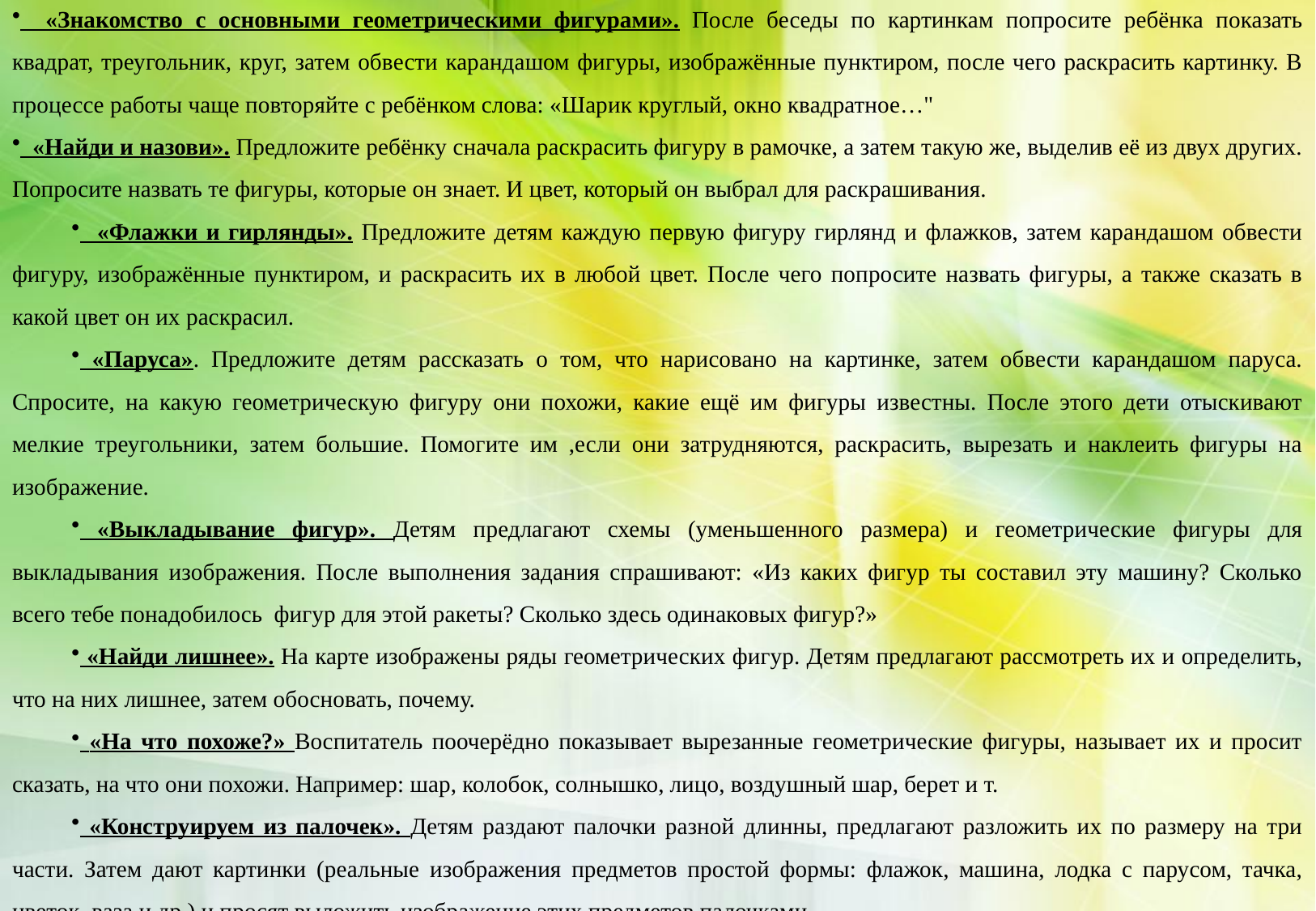

«Знакомство с основными геометрическими фигурами». После беседы по картинкам попросите ребёнка показать квадрат, треугольник, круг, затем обвести карандашом фигуры, изображённые пунктиром, после чего раскрасить картинку. В процессе работы чаще повторяйте с ребёнком слова: «Шарик круглый, окно квадратное…"
  «Найди и назови». Предложите ребёнку сначала раскрасить фигуру в рамочке, а затем такую же, выделив её из двух других. Попросите назвать те фигуры, которые он знает. И цвет, который он выбрал для раскрашивания.
  «Флажки и гирлянды». Предложите детям каждую первую фигуру гирлянд и флажков, затем карандашом обвести фигуру, изображённые пунктиром, и раскрасить их в любой цвет. После чего попросите назвать фигуры, а также сказать в какой цвет он их раскрасил.
 «Паруса». Предложите детям рассказать о том, что нарисовано на картинке, затем обвести карандашом паруса. Спросите, на какую геометрическую фигуру они похожи, какие ещё им фигуры известны. После этого дети отыскивают мелкие треугольники, затем большие. Помогите им ,если они затрудняются, раскрасить, вырезать и наклеить фигуры на изображение.
 «Выкладывание фигур». Детям предлагают схемы (уменьшенного размера) и геометрические фигуры для выкладывания изображения. После выполнения задания спрашивают: «Из каких фигур ты составил эту машину? Сколько всего тебе понадобилось  фигур для этой ракеты? Сколько здесь одинаковых фигур?»
 «Найди лишнее». На карте изображены ряды геометрических фигур. Детям предлагают рассмотреть их и определить, что на них лишнее, затем обосновать, почему.
 «На что похоже?» Воспитатель поочерёдно показывает вырезанные геометрические фигуры, называет их и просит сказать, на что они похожи. Например: шар, колобок, солнышко, лицо, воздушный шар, берет и т.
 «Конструируем из палочек». Детям раздают палочки разной длинны, предлагают разложить их по размеру на три части. Затем дают картинки (реальные изображения предметов простой формы: флажок, машина, лодка с парусом, тачка, цветок, ваза и др.) и просят выложить изображение этих предметов палочками.